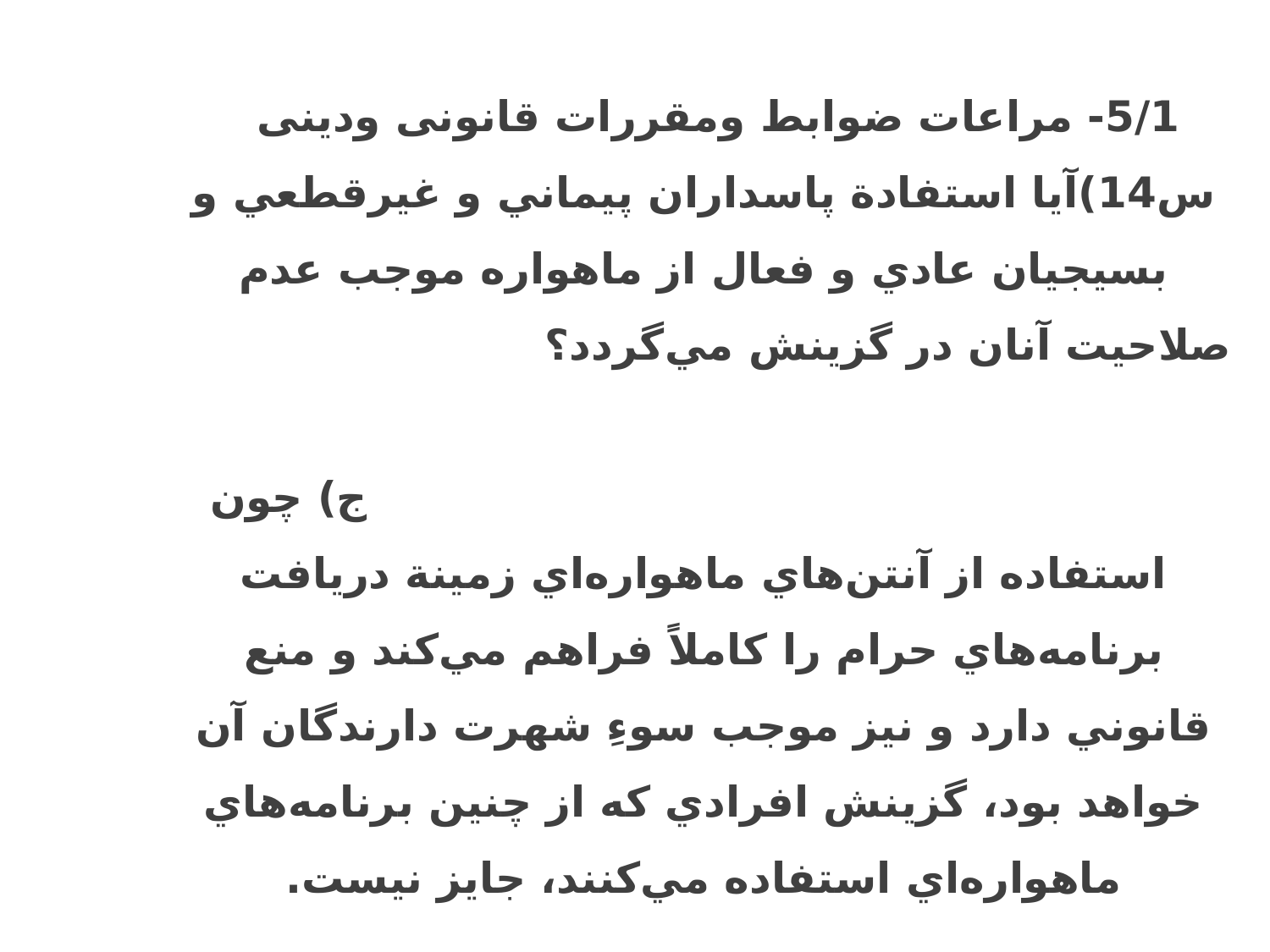

5/1- مراعات ضوابط ومقررات قانونی ودینی
س14)آيا استفادة پاسداران پيماني و غيرقطعي و بسيجيان عادي و فعال از ماهواره موجب عدم صلاحيت آنان در گزينش مي‌گردد؟                                                                                                                                                          ج) چون استفاده از آنتن‌هاي ماهواره‌اي زمينة دريافت برنامه‌هاي حرام را كاملاً فراهم مي‌كند و منع قانوني دارد و نيز موجب سوءِ شهرت دارندگان آن خواهد بود، گزينش افرادي كه از چنين برنامه‌هاي ماهواره‌اي استفاده مي‌كنند، جايز نيست.